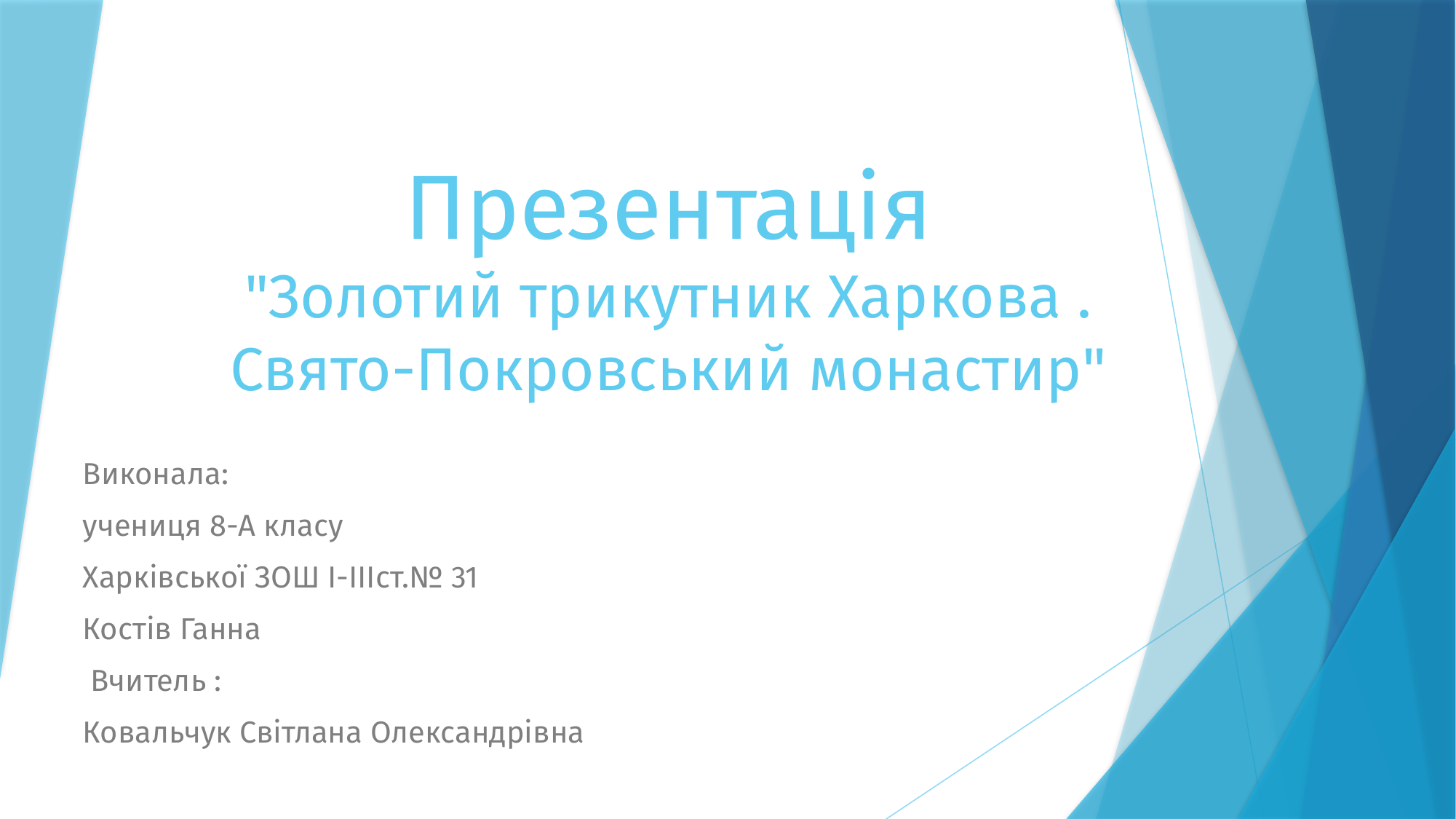

# Презентація "Золотий трикутник Харкова . Свято-Покровський монастир"
Виконала:
учениця 8-А класу
Харківської ЗОШ І-ІІІст.№ 31
Костів Ганна
 Вчитель :
Ковальчук Світлана Олександрівна